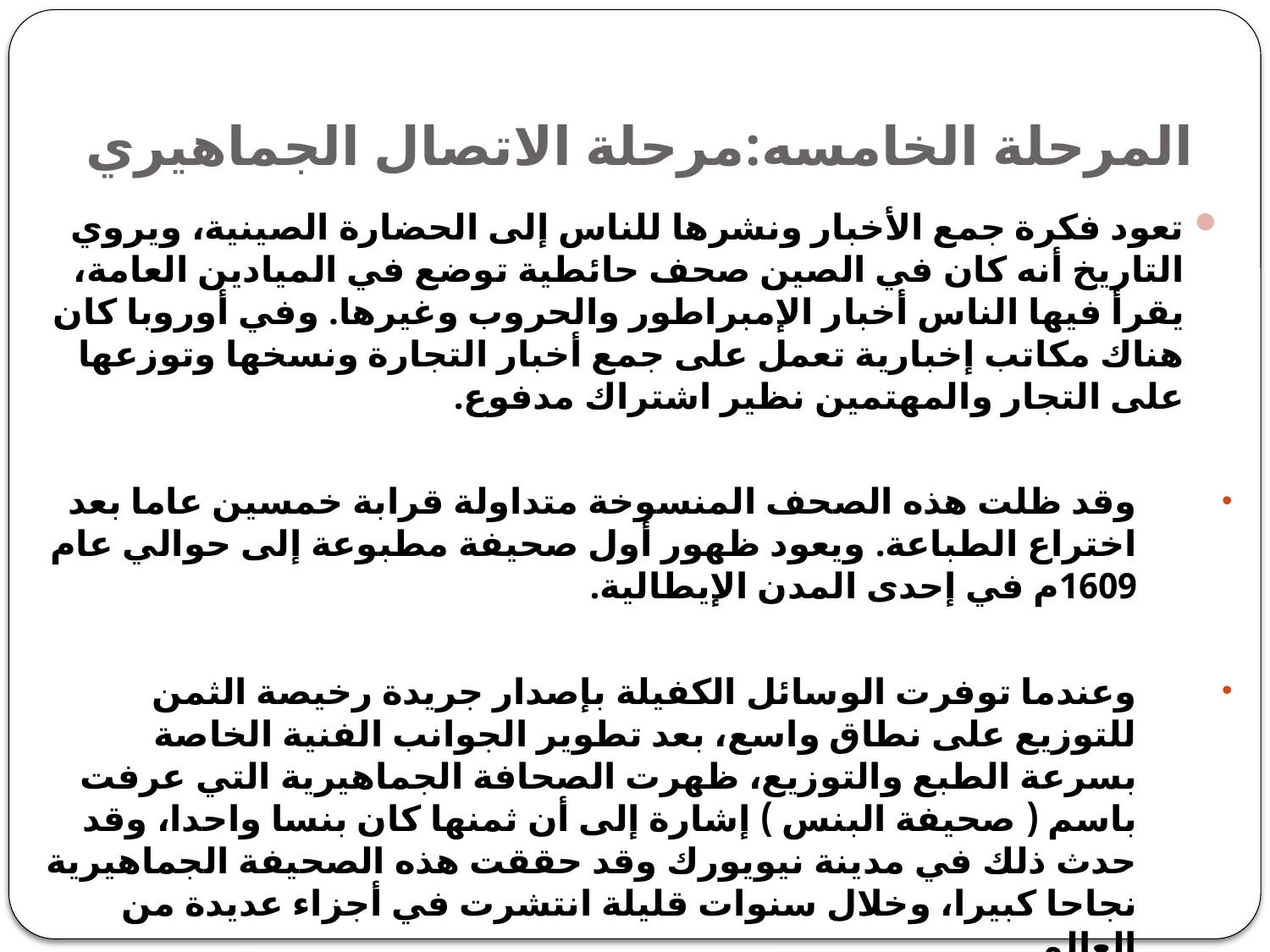

# المرحلة الخامسه:مرحلة الاتصال الجماهيري
تعود فكرة جمع الأخبار ونشرها للناس إلى الحضارة الصينية، ويروي التاريخ أنه كان في الصين صحف حائطية توضع في الميادين العامة، يقرأ فيها الناس أخبار الإمبراطور والحروب وغيرها. وفي أوروبا كان هناك مكاتب إخبارية تعمل على جمع أخبار التجارة ونسخها وتوزعها على التجار والمهتمين نظير اشتراك مدفوع.

وقد ظلت هذه الصحف المنسوخة متداولة قرابة خمسين عاما بعد اختراع الطباعة. ويعود ظهور أول صحيفة مطبوعة إلى حوالي عام 1609م في إحدى المدن الإيطالية.

وعندما توفرت الوسائل الكفيلة بإصدار جريدة رخيصة الثمن للتوزيع على نطاق واسع، بعد تطوير الجوانب الفنية الخاصة بسرعة الطبع والتوزيع، ظهرت الصحافة الجماهيرية التي عرفت باسم ( صحيفة البنس ) إشارة إلى أن ثمنها كان بنسا واحدا، وقد حدث ذلك في مدينة نيويورك وقد حققت هذه الصحيفة الجماهيرية نجاحا كبيرا، وخلال سنوات قليلة انتشرت في أجزاء عديدة من العالم.

محاولات عديدة لاستغلال ظاهرة الكهرباء بعد اكتشافها وظهرت مخترعات جديدة نتيجة اكتشاف الطاقة الكهربي